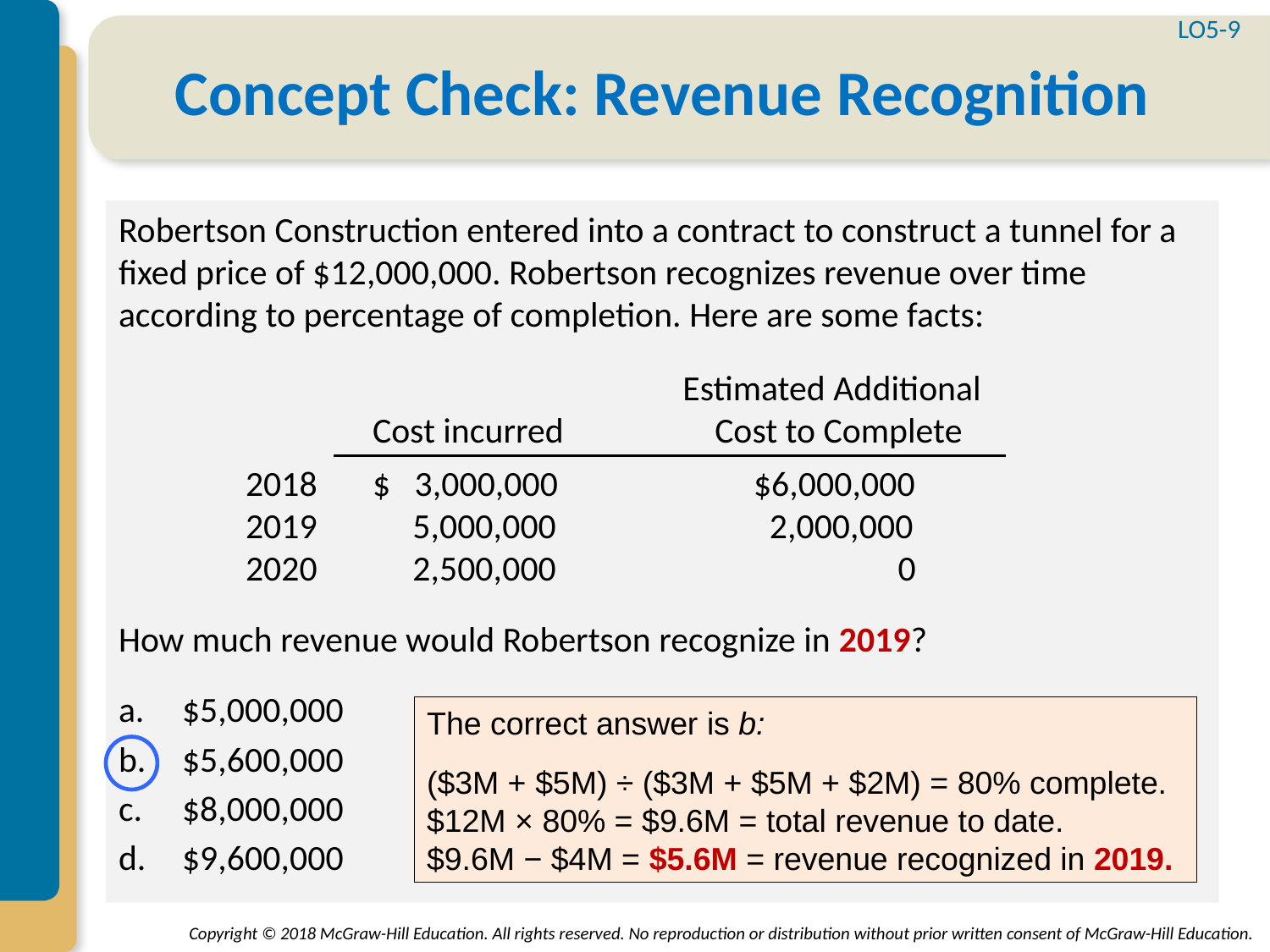

LO5-9
# Concept Check: Revenue Recognition
Robertson Construction entered into a contract to construct a tunnel for a fixed price of $12,000,000. Robertson recognizes revenue over time according to percentage of completion. Here are some facts:
			       Estimated Additional
	Cost incurred 	           Cost to Complete
2018	$   3,000,000		$6,000,000
2019	     5,000,000	    	  2,000,000
2020	     2,500,000	   	                  0
How much revenue would Robertson recognize in 2019?
$5,000,000
$5,600,000
$8,000,000
$9,600,000

The correct answer is b:
($3M + $5M) ÷ ($3M + $5M + $2M) = 80% complete.
$12M × 80% = $9.6M = total revenue to date.
$9.6M − $4M = $5.6M = revenue recognized in 2019.